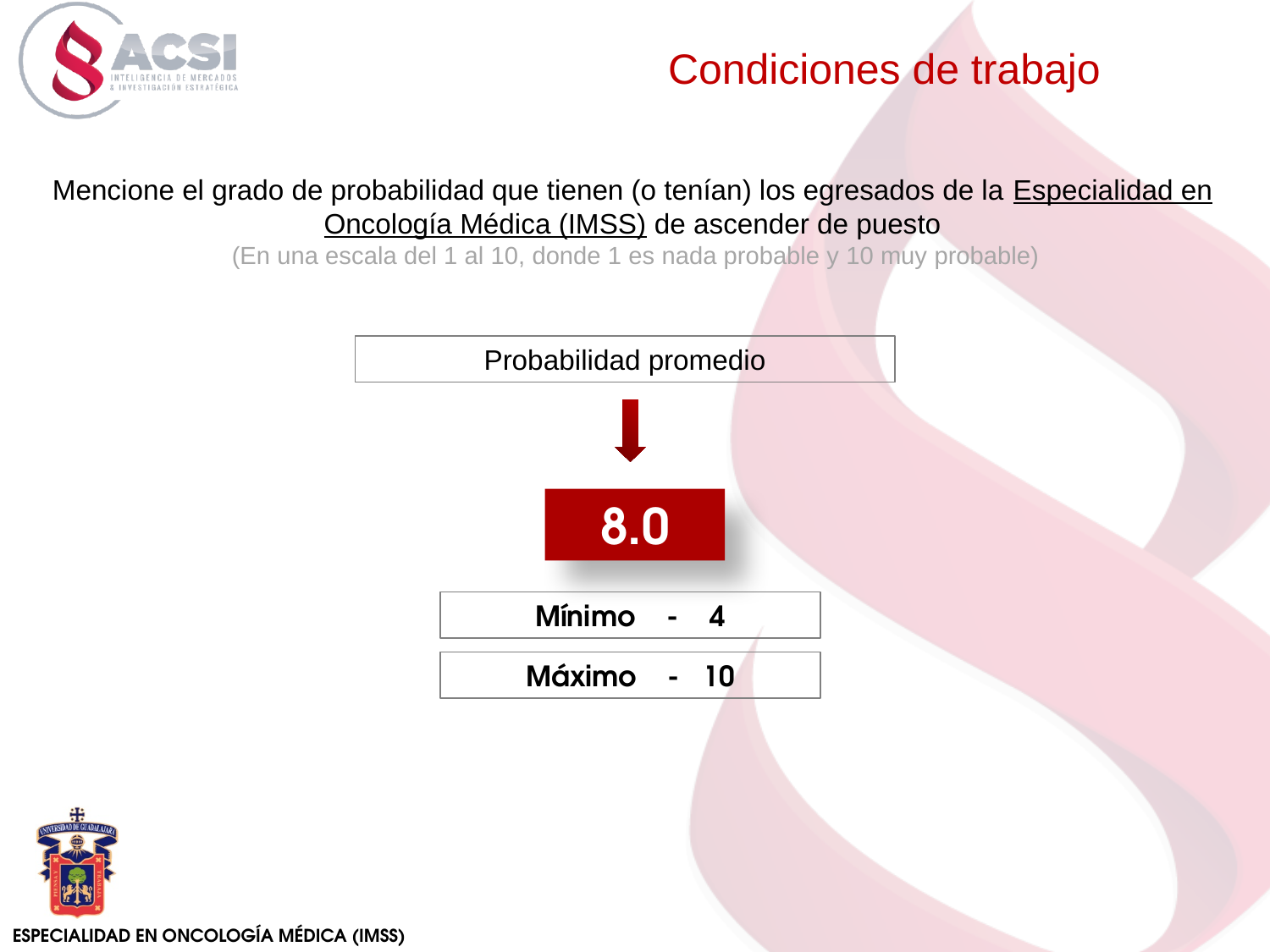

Condiciones de trabajo
Mencione el grado de probabilidad que tienen (o tenían) los egresados de la Especialidad en Oncología Médica (IMSS) de ascender de puesto
 (En una escala del 1 al 10, donde 1 es nada probable y 10 muy probable)
Probabilidad promedio

8.0
Mínimo    -    4
Máximo    -   10